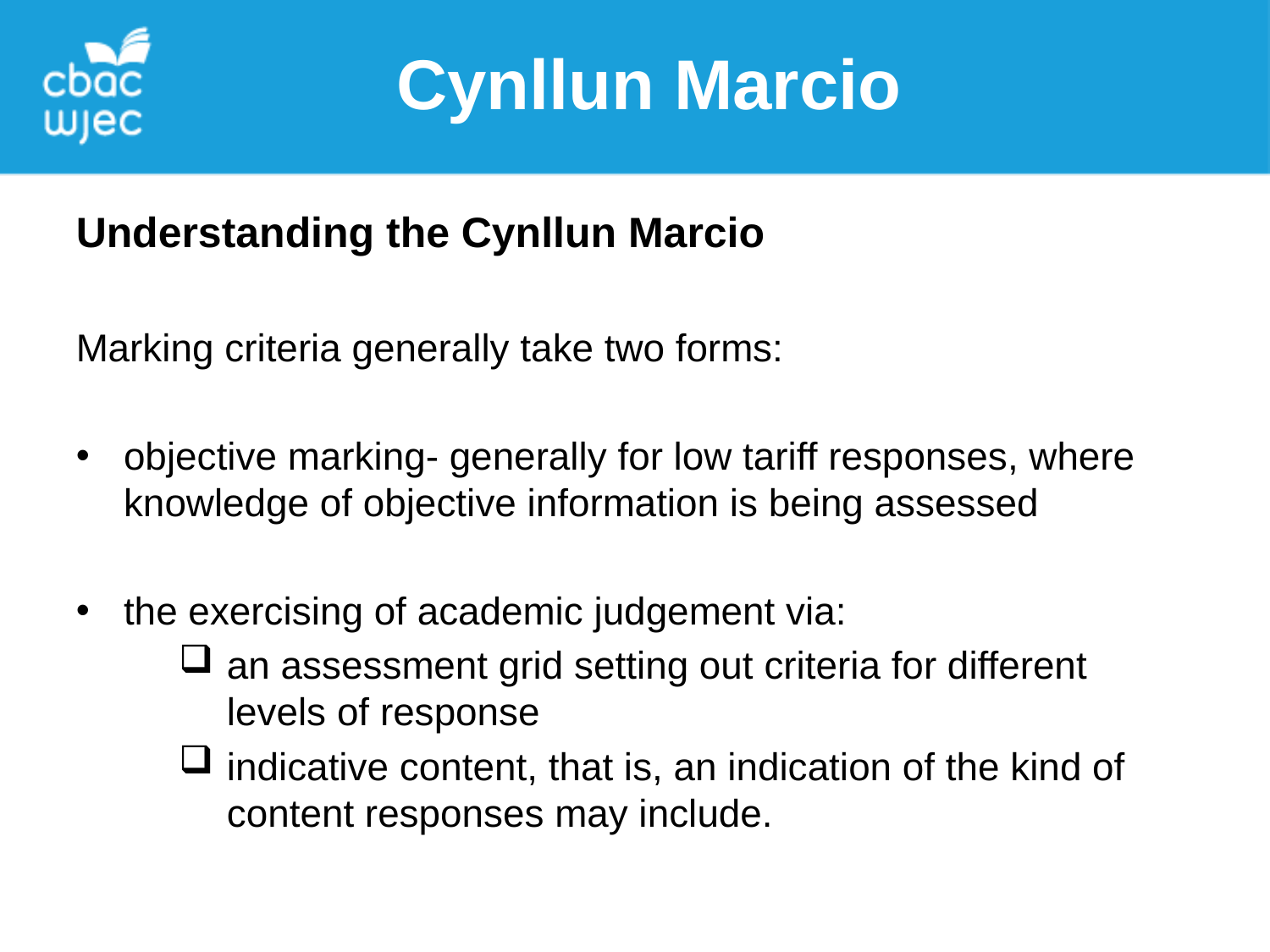

Cynllun Marcio
Understanding the Cynllun Marcio

Marking criteria generally take two forms:

objective marking- generally for low tariff responses, where knowledge of objective information is being assessed

the exercising of academic judgement via:
an assessment grid setting out criteria for different levels of response
indicative content, that is, an indication of the kind of content responses may include.